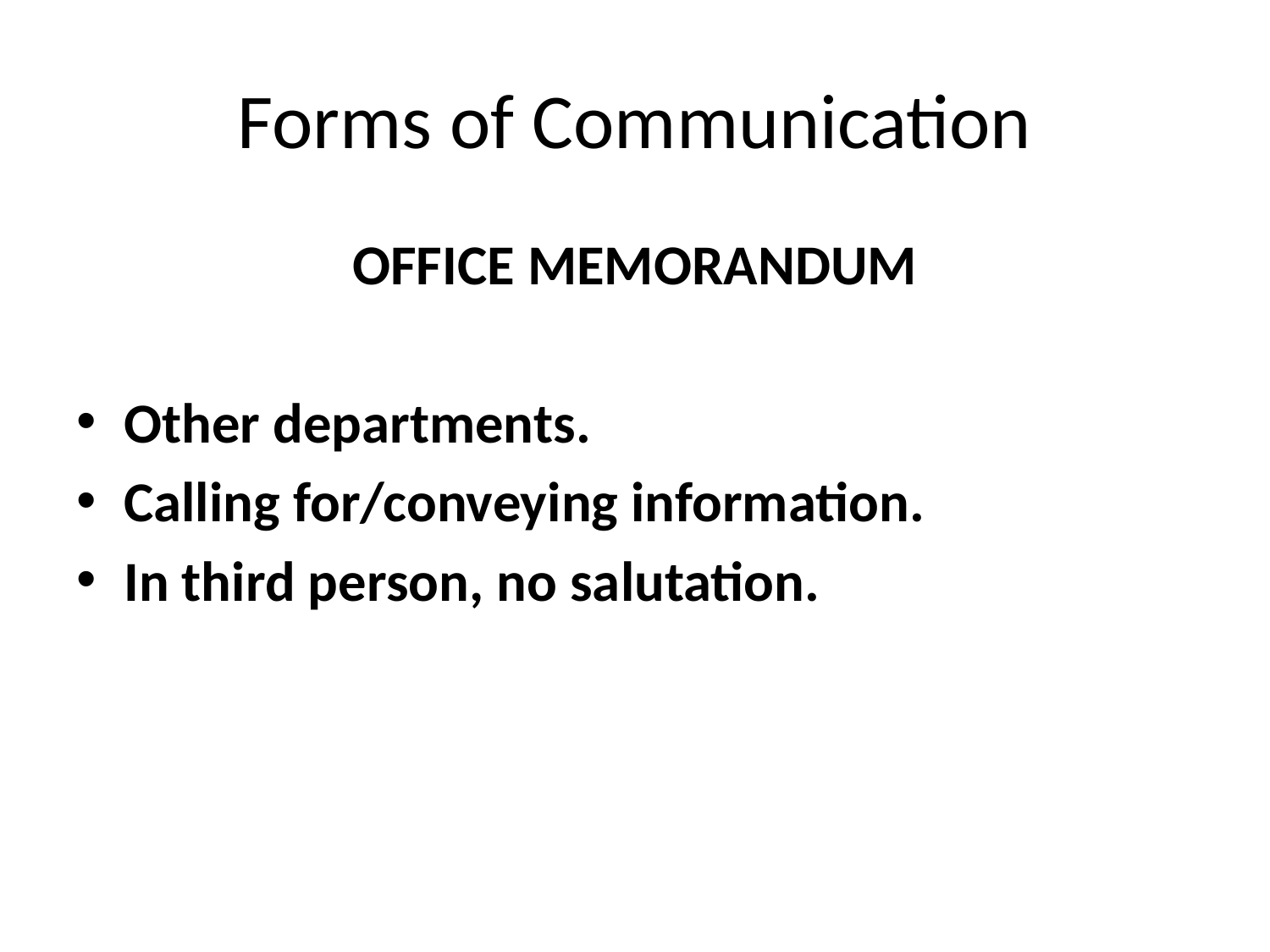

# Forms of Communication
OFFICE MEMORANDUM

Other departments.
Calling for/conveying information.
In third person, no salutation.